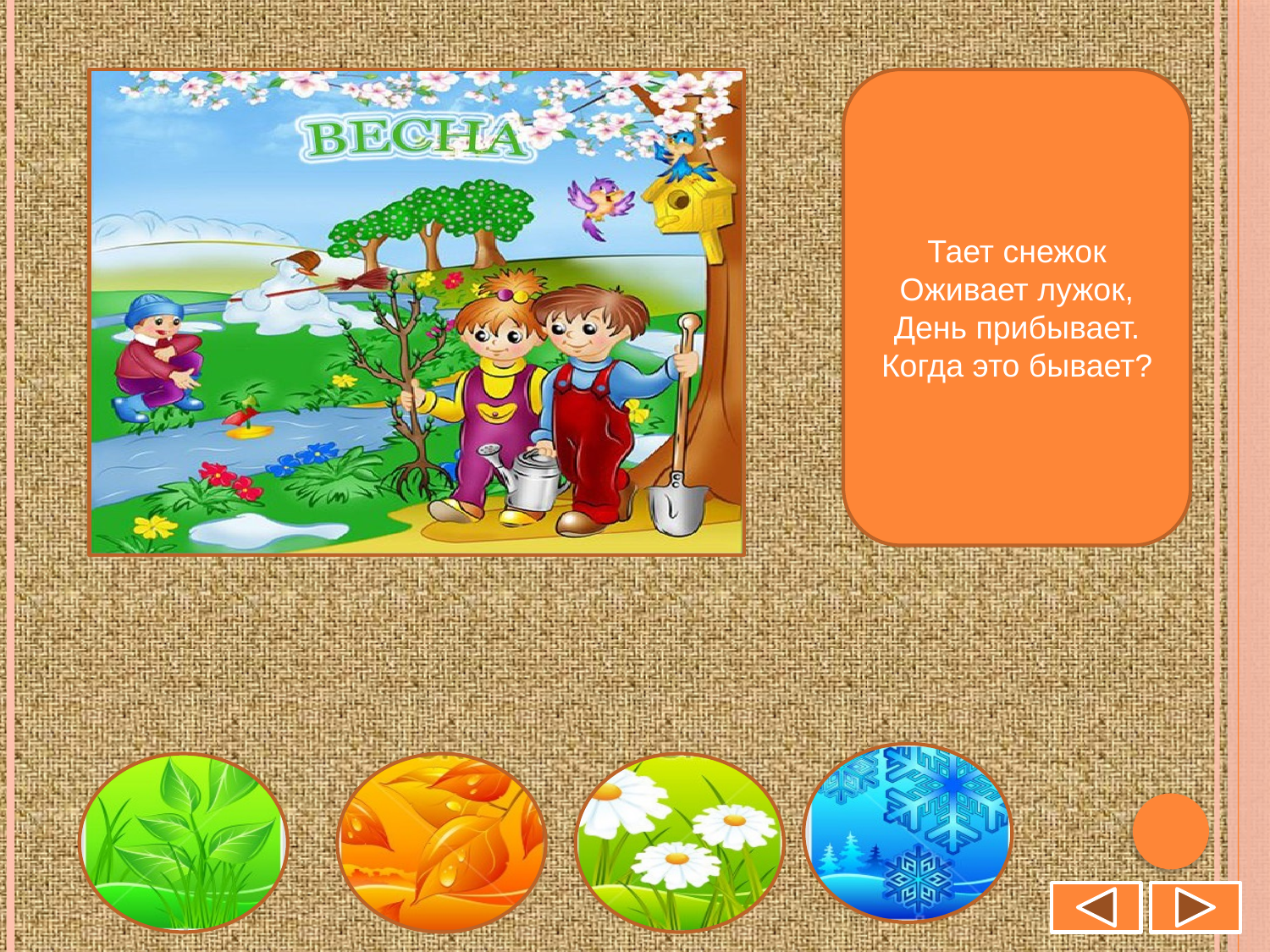

Тает снежок
Оживает лужок,
День прибывает.
Когда это бывает?